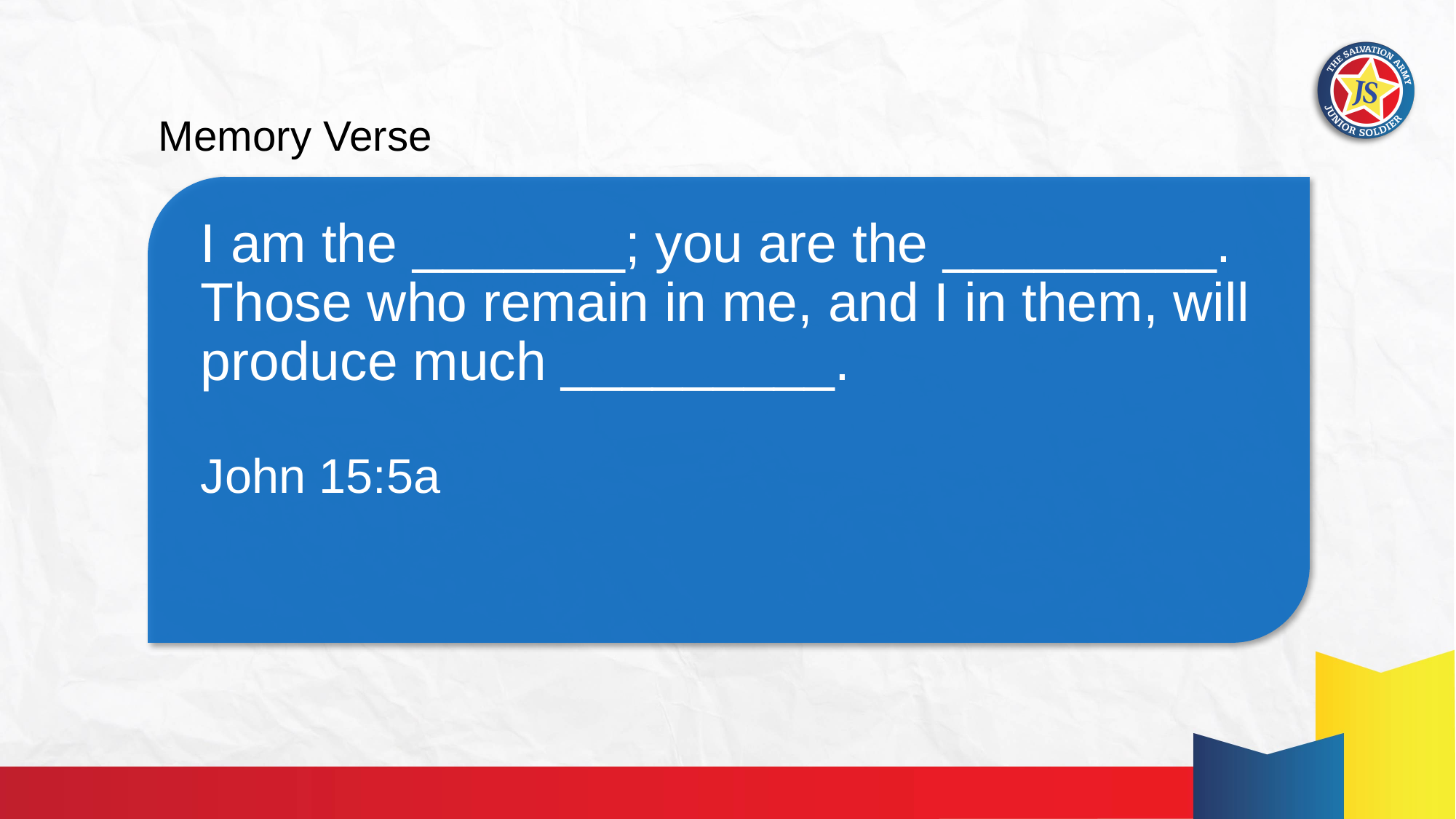

Memory Verse
# I am the _______; you are the _________. Those who remain in me, and I in them, will produce much _________. John 15:5a